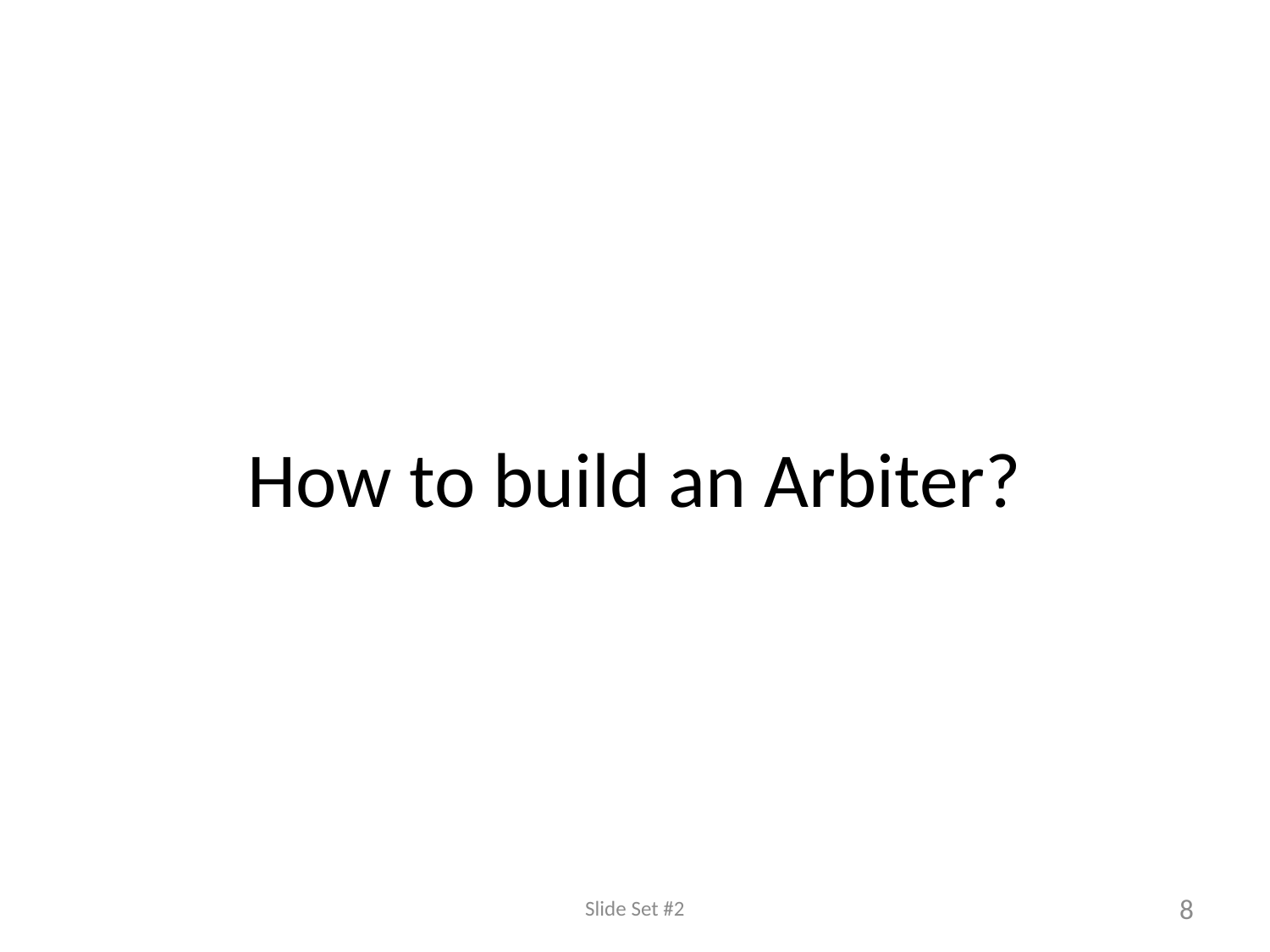

# How to build an Arbiter?
Slide Set #2
8